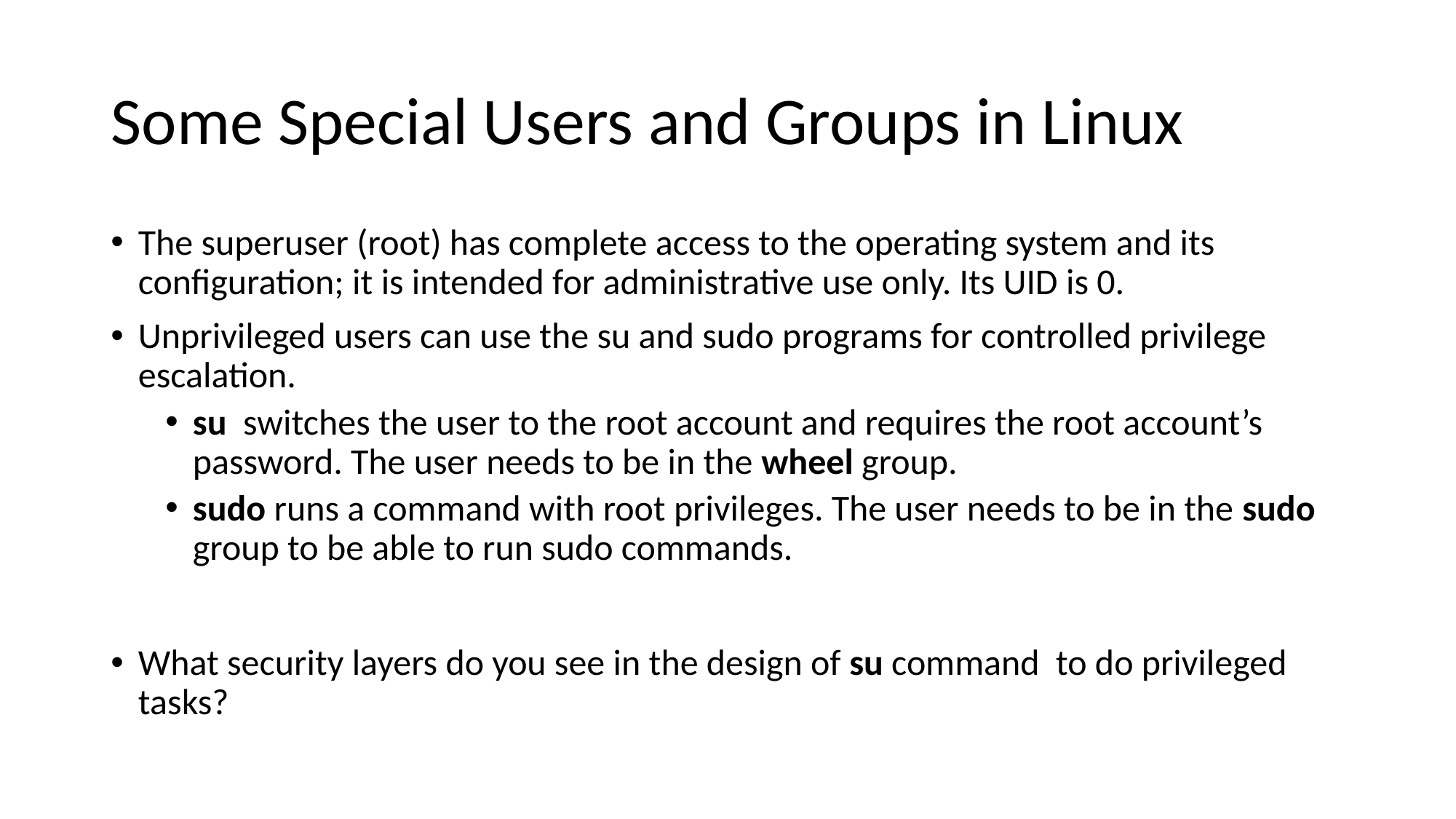

# Some Special Users and Groups in Linux
The superuser (root) has complete access to the operating system and its configuration; it is intended for administrative use only. Its UID is 0.
Unprivileged users can use the su and sudo programs for controlled privilege escalation.
su  switches the user to the root account and requires the root account’s password. The user needs to be in the wheel group.
sudo runs a command with root privileges. The user needs to be in the sudo group to be able to run sudo commands.

What security layers do you see in the design of su command  to do privileged tasks?